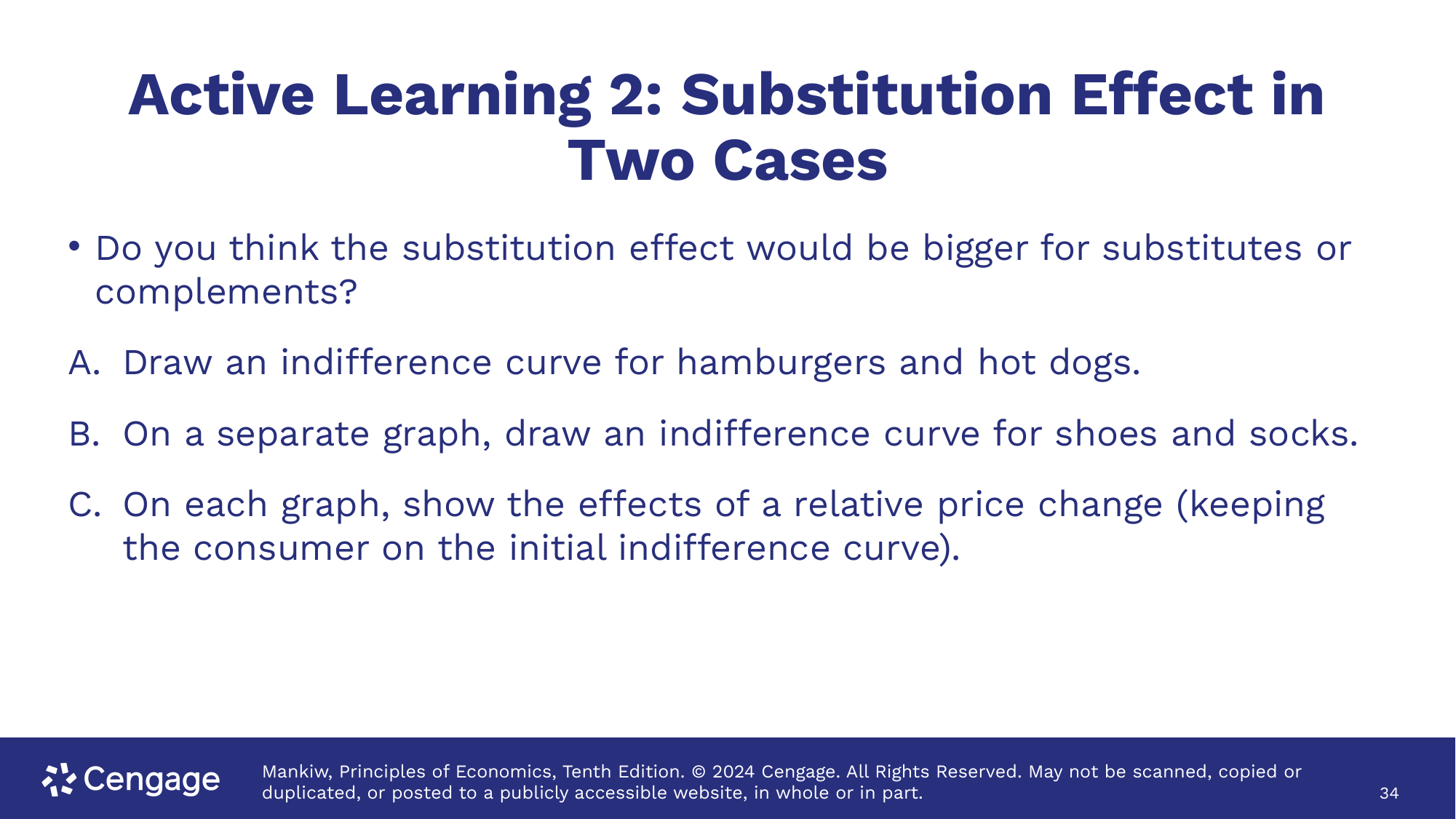

# Active Learning 2: Substitution Effect in Two Cases
Do you think the substitution effect would be bigger for substitutes or complements?
Draw an indifference curve for hamburgers and hot dogs.
On a separate graph, draw an indifference curve for shoes and socks.
On each graph, show the effects of a relative price change (keeping the consumer on the initial indifference curve).